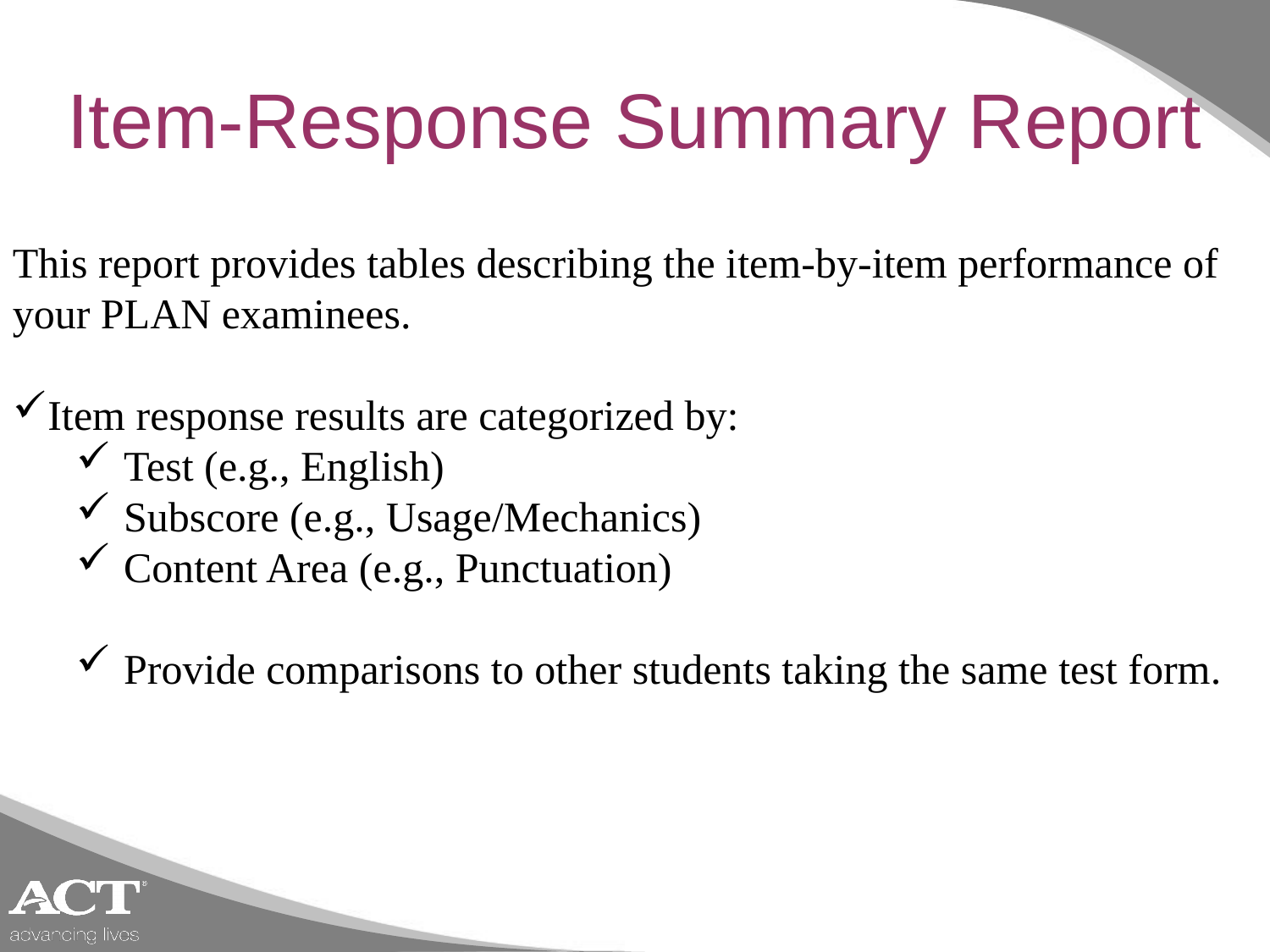

# Item-Response Summary Report
This report provides tables describing the item-by-item performance of your PLAN examinees.

Item response results are categorized by:
Test (e.g., English)
Subscore (e.g., Usage/Mechanics)
Content Area (e.g., Punctuation)

Provide comparisons to other students taking the same test form.